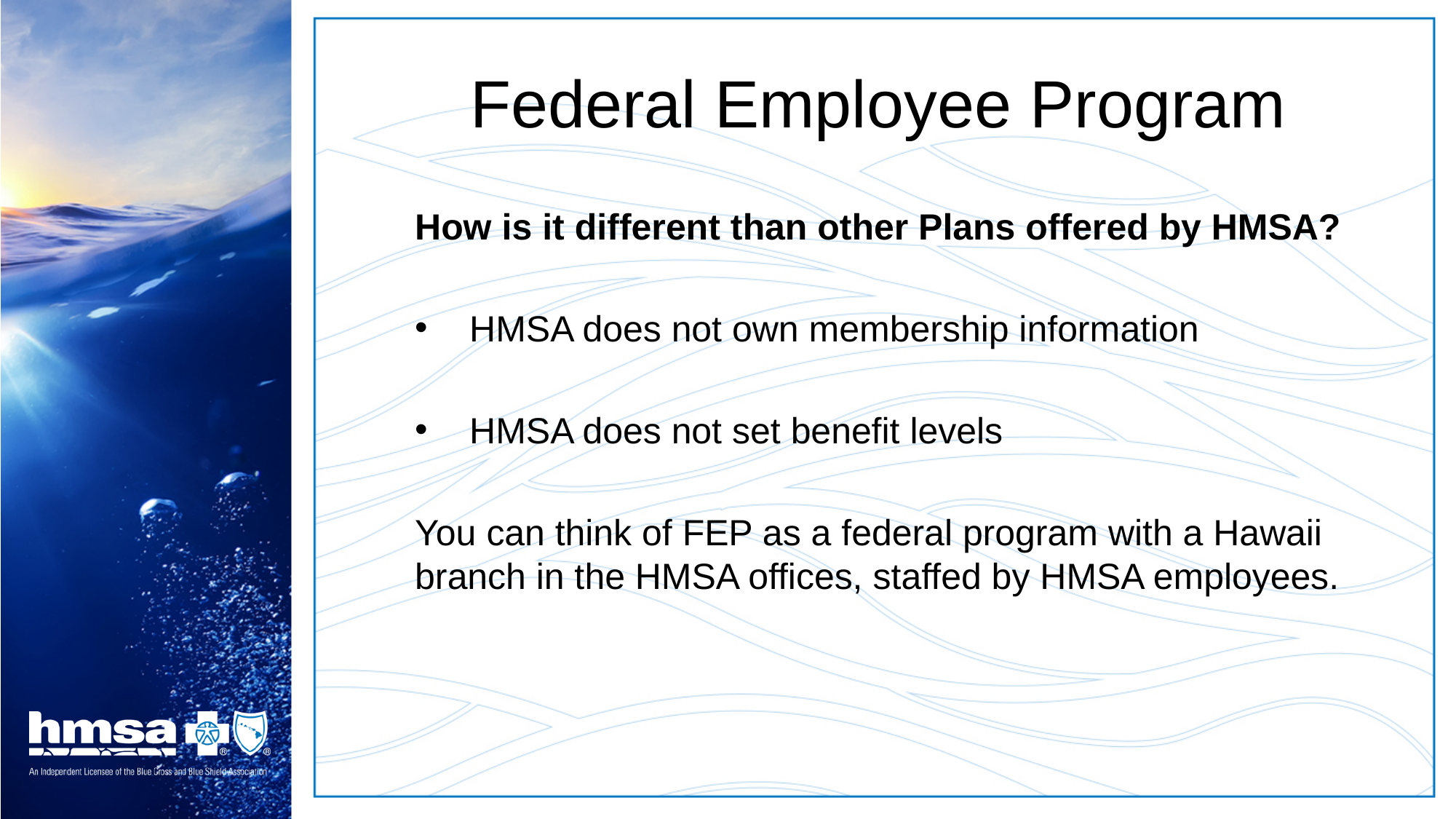

# Federal Employee Program
How is it different than other Plans offered by HMSA?

HMSA does not own membership information

HMSA does not set benefit levels

You can think of FEP as a federal program with a Hawaii branch in the HMSA offices, staffed by HMSA employees.